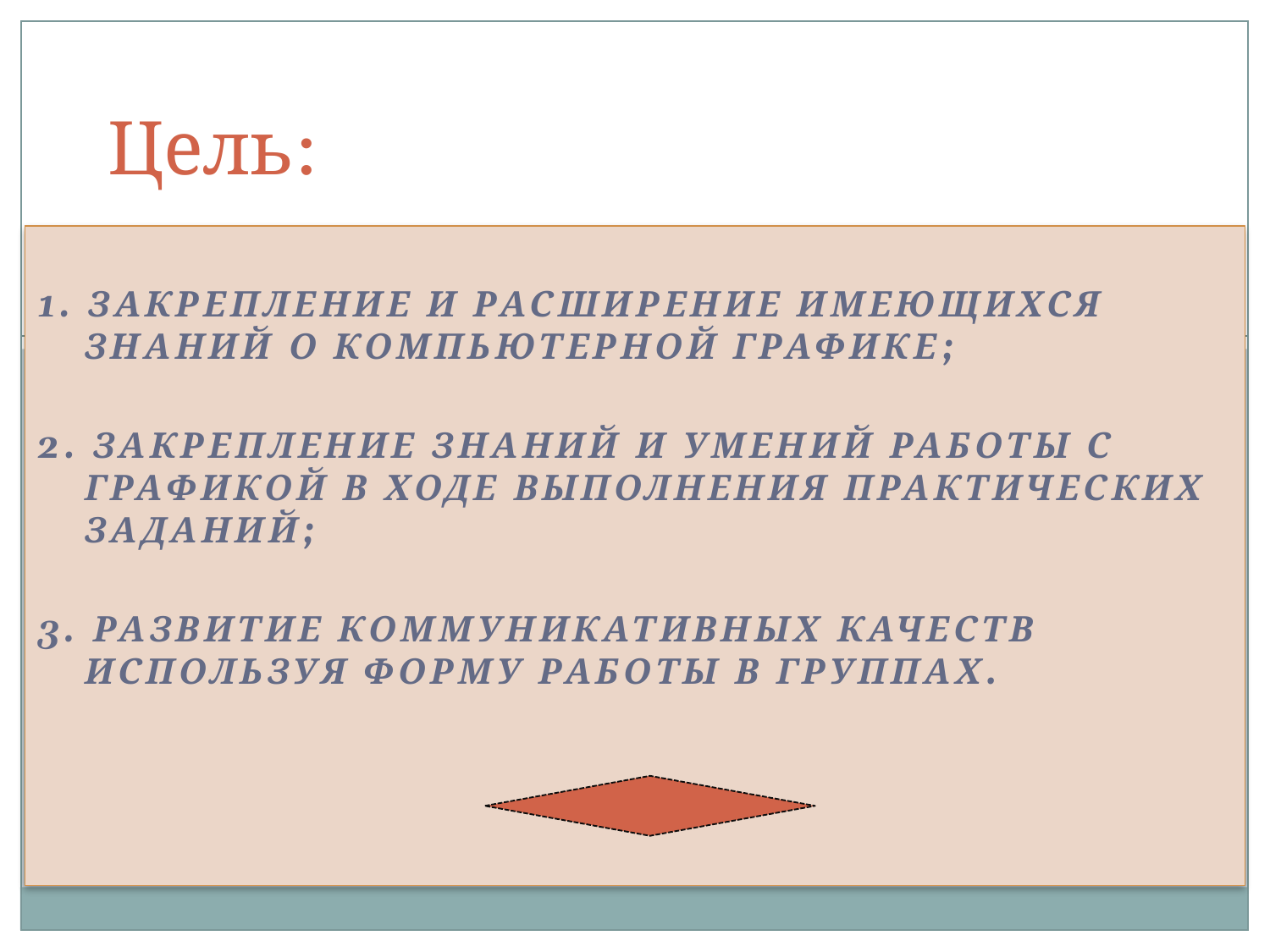

# Цель:

1. Закрепление и расширение имеющихся знаний о компьютерной графике;

2. Закрепление знаний и умений работы с графикой в ходе выполнения практических заданий;

3. Развитие коммуникативных качеств используя форму работы в группах.